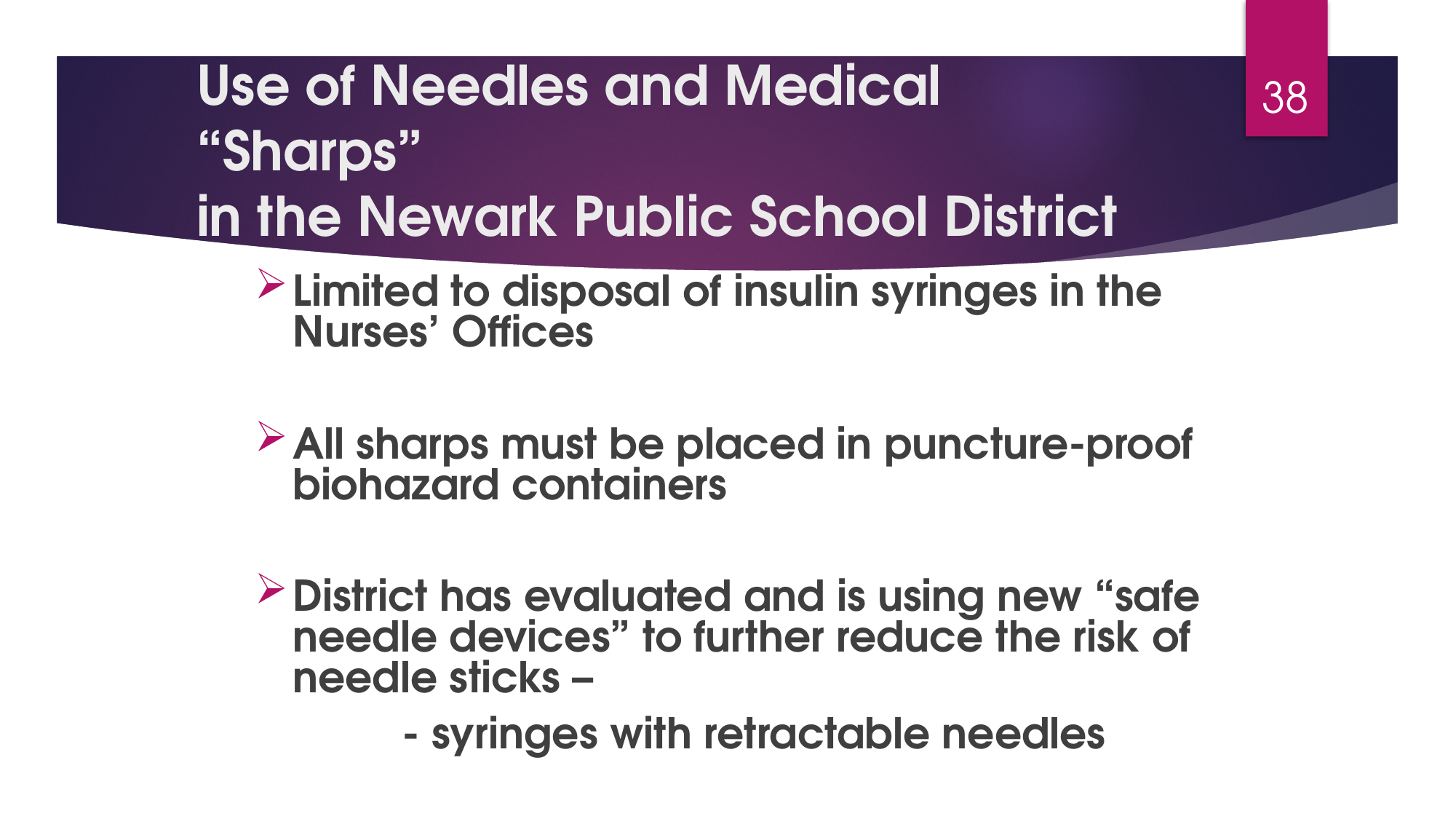

38
# Use of Needles and Medical “Sharps” in the Newark Public School District
Limited to disposal of insulin syringes in the  Nurses’ Offices

All sharps must be placed in puncture-proof biohazard containers

District has evaluated and is using new “safe needle devices” to further reduce the risk of needle sticks –
		- syringes with retractable needles